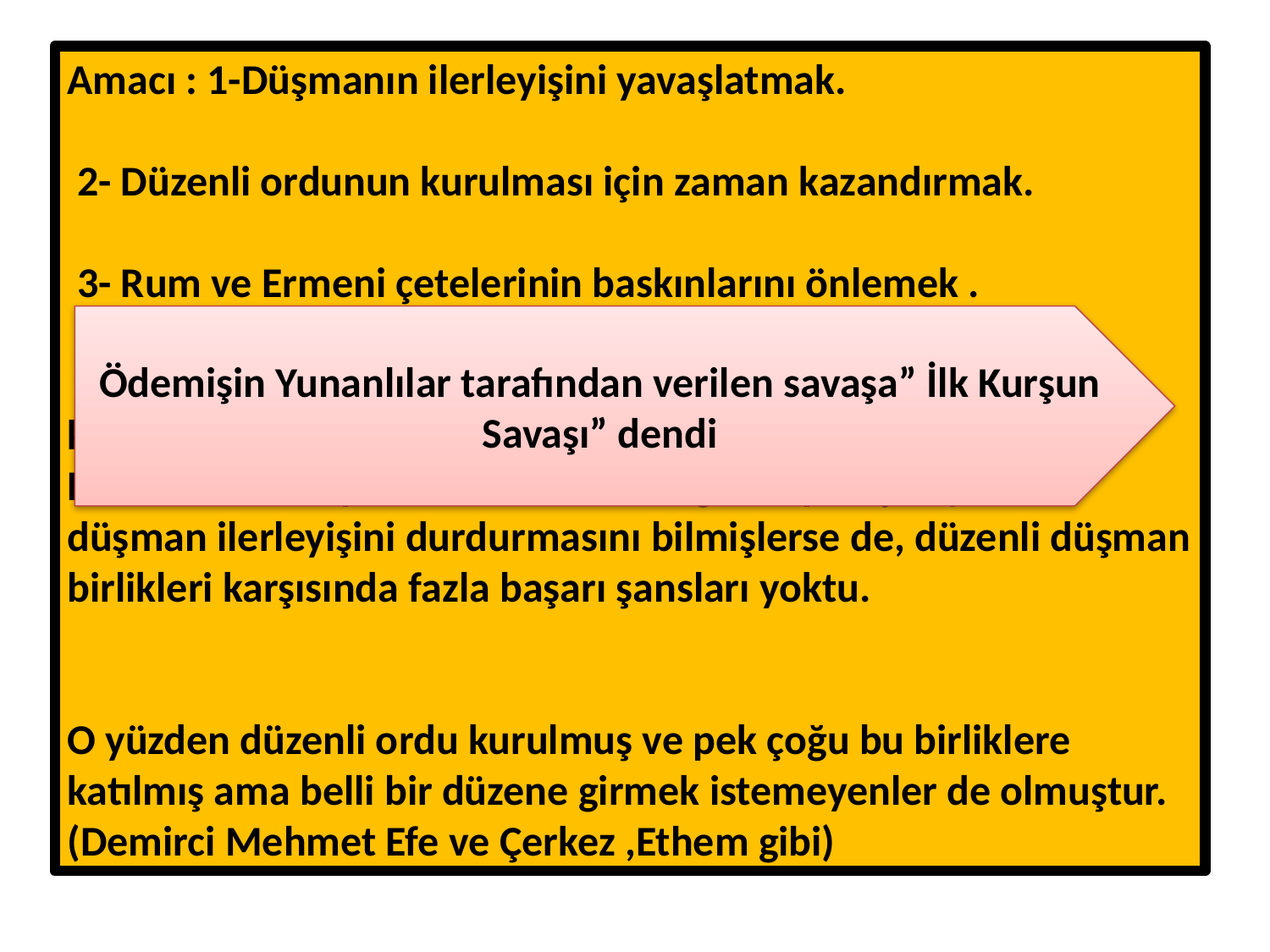

Amacı : 1-Düşmanın ilerleyişini yavaşlatmak.

 2- Düzenli ordunun kurulması için zaman kazandırmak.

 3- Rum ve Ermeni çetelerinin baskınlarını önlemek .

 4- Türk milletinin düşmana karşı direnme azmini, şuurunu ve kurtuluş umudunu güçlendirmek
Düzensiz ve disiplinsiz olmalarına rağmen pek çok yerde düşman ilerleyişini durdurmasını bilmişlerse de, düzenli düşman birlikleri karşısında fazla başarı şansları yoktu.

O yüzden düzenli ordu kurulmuş ve pek çoğu bu birliklere katılmış ama belli bir düzene girmek istemeyenler de olmuştur.(Demirci Mehmet Efe ve Çerkez ,Ethem gibi)
Ödemişin Yunanlılar tarafından verilen savaşa” İlk Kurşun Savaşı” dendi